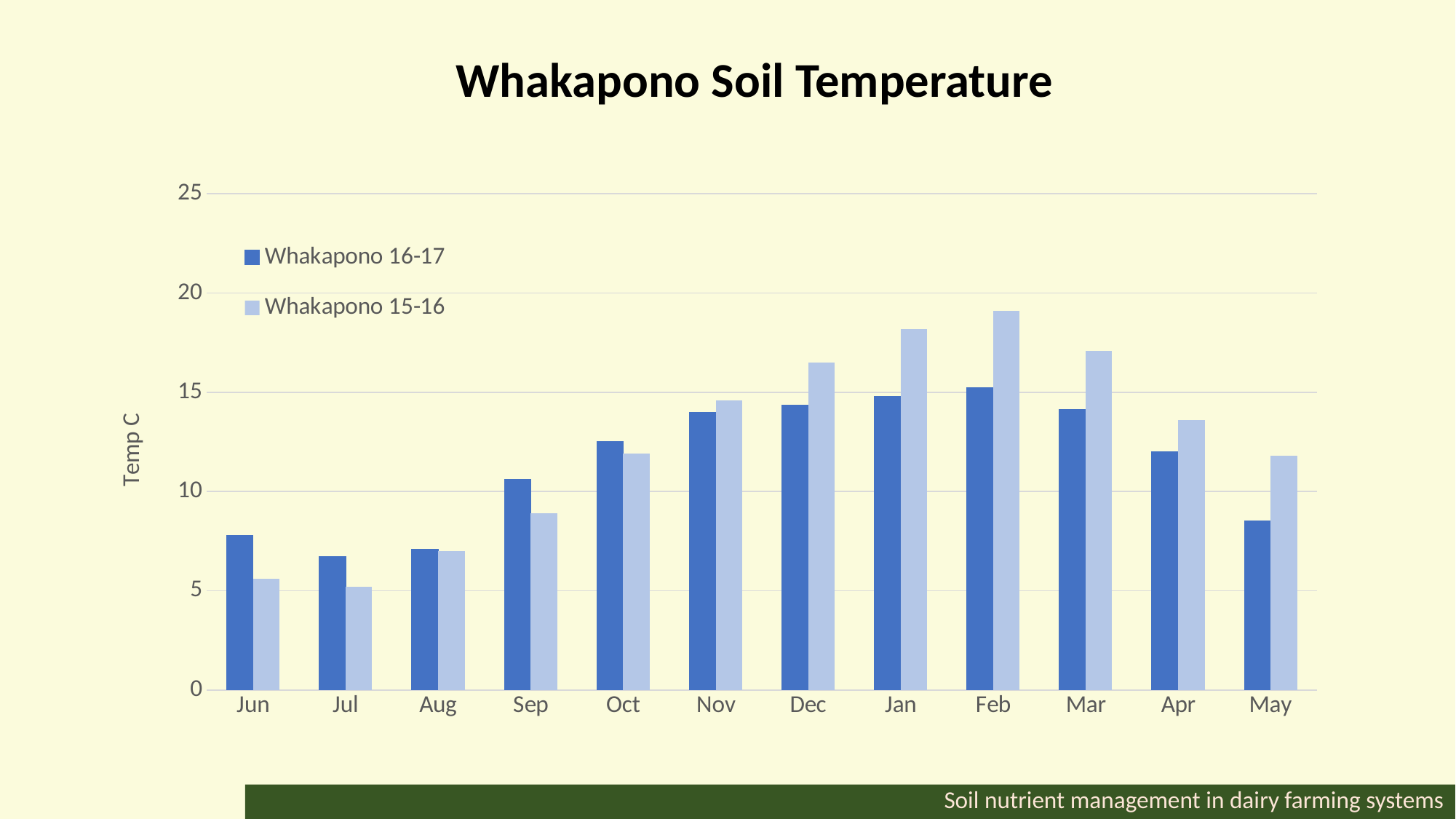

Whakapono Soil Temperature

### Chart

| Category |  |  |
|---|---|---|
| Jun | 7.790000000000003 | 5.6 |
| Jul | 6.735483870967744 | 5.2 |
| Aug | 7.070967741935482 | 7.0 |
| Sep | 10.606666666666666 | 8.9 |
| Oct | 12.535483870967742 | 11.9 |
| Nov | 13.973333333333333 | 14.6 |
| Dec | 14.348387096774196 | 16.5 |
| Jan | 14.80322580645161 | 18.2 |
| Feb | 15.228571428571428 | 19.1 |
| Mar | 14.141935483870967 | 17.1 |
| Apr | 12.006666666666668 | 13.6 |
| May | 8.536363636363639 | 11.8 |
# Soil nutrient management in dairy farming systems